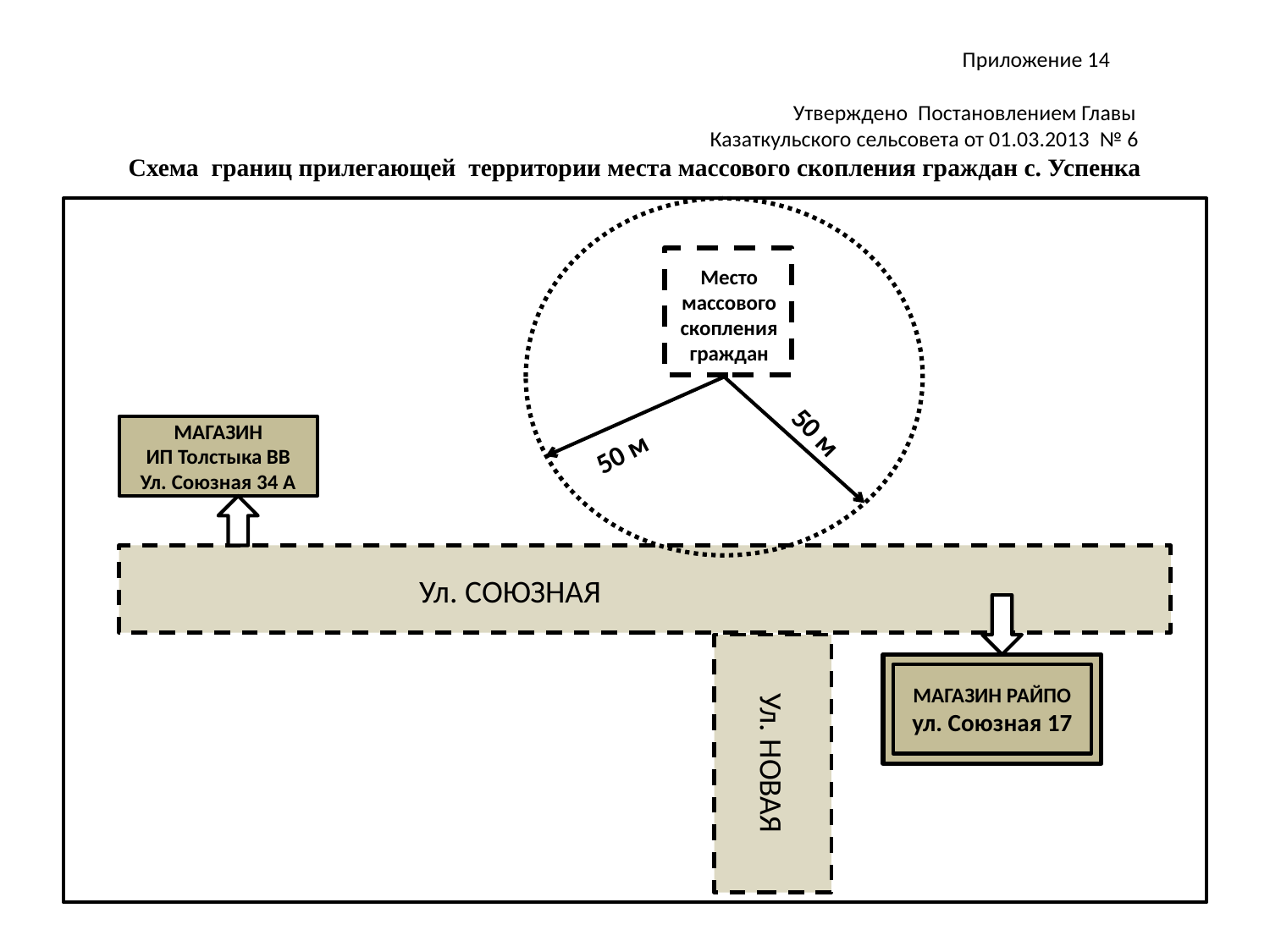

# Приложение 14 Утверждено  Постановлением Главы Казаткульского сельсовета от 01.03.2013  № 6 Схема  границ прилегающей  территории места массового скопления граждан с. Успенка

Место массового скопления граждан
50 м
МАГАЗИН
ИП Толстыка ВВ
Ул. Союзная 34 А
50 м

Ул. СОЮЗНАЯ

Ул. НОВАЯ

МАГАЗИН РАЙПО
ул. Союзная 17